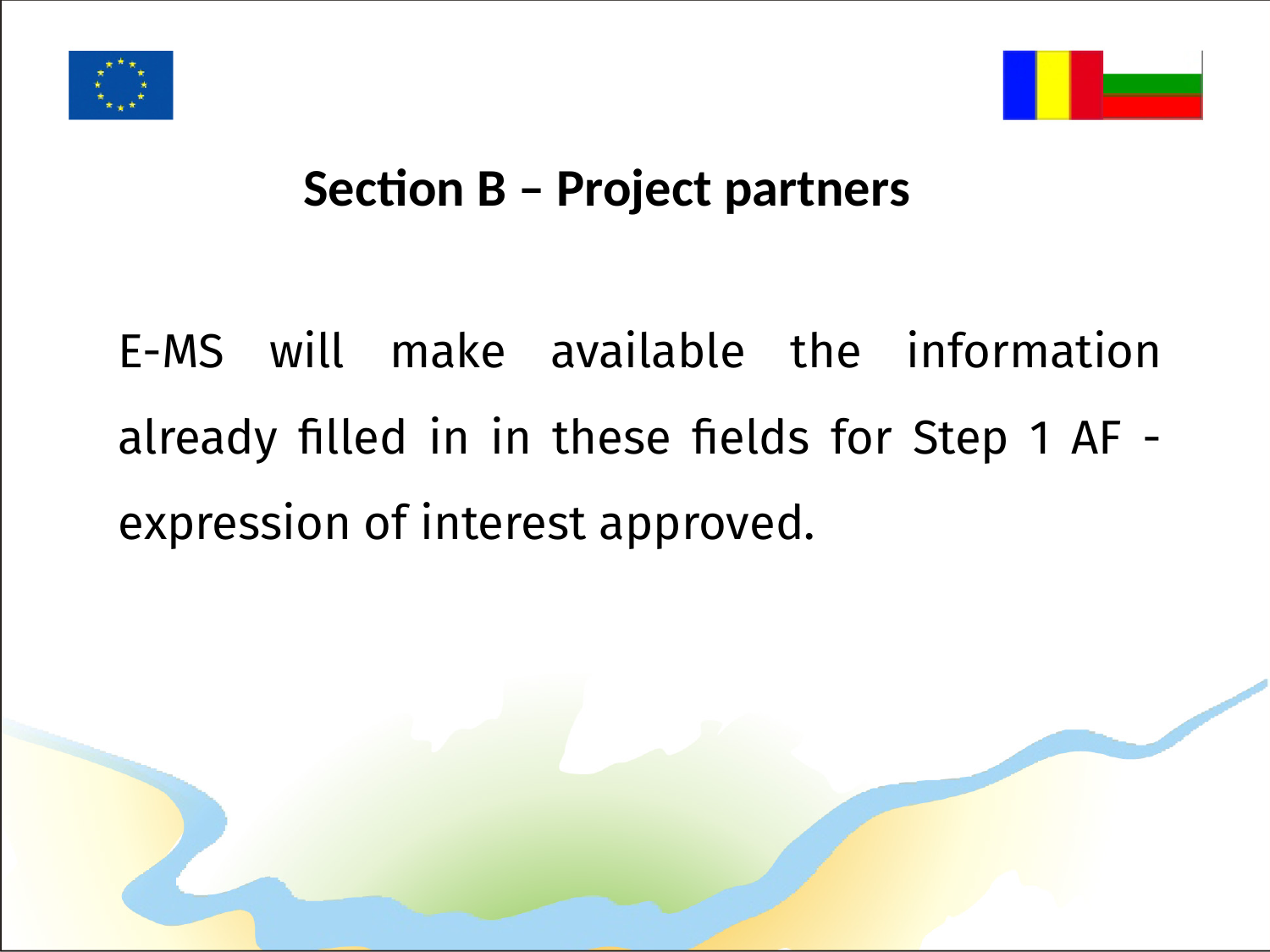

# Section B – Project partners

E-MS will make available the information already filled in in these fields for Step 1 AF - expression of interest approved.